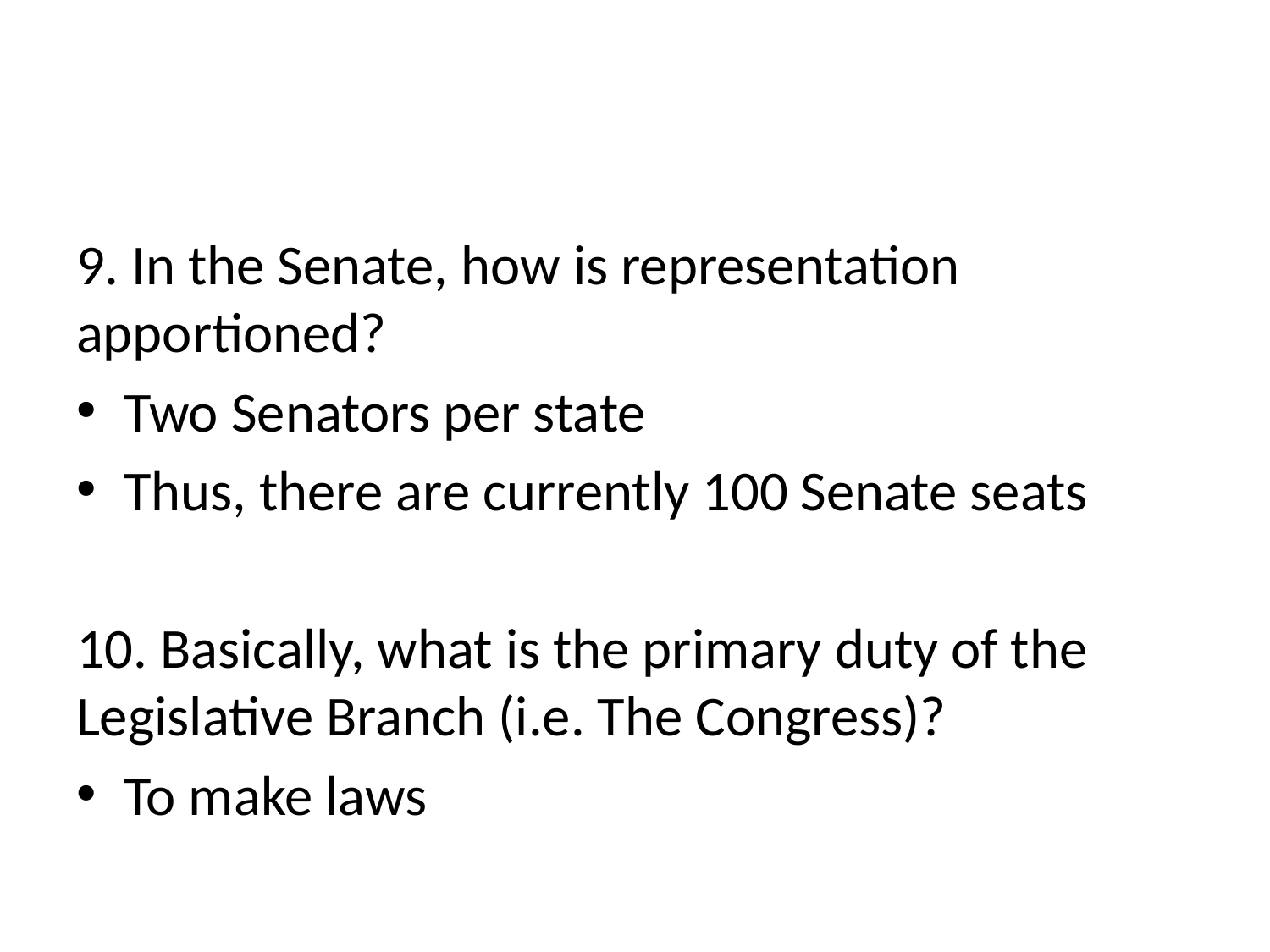

#
9. In the Senate, how is representation apportioned?
Two Senators per state
Thus, there are currently 100 Senate seats

10. Basically, what is the primary duty of the Legislative Branch (i.e. The Congress)?
To make laws